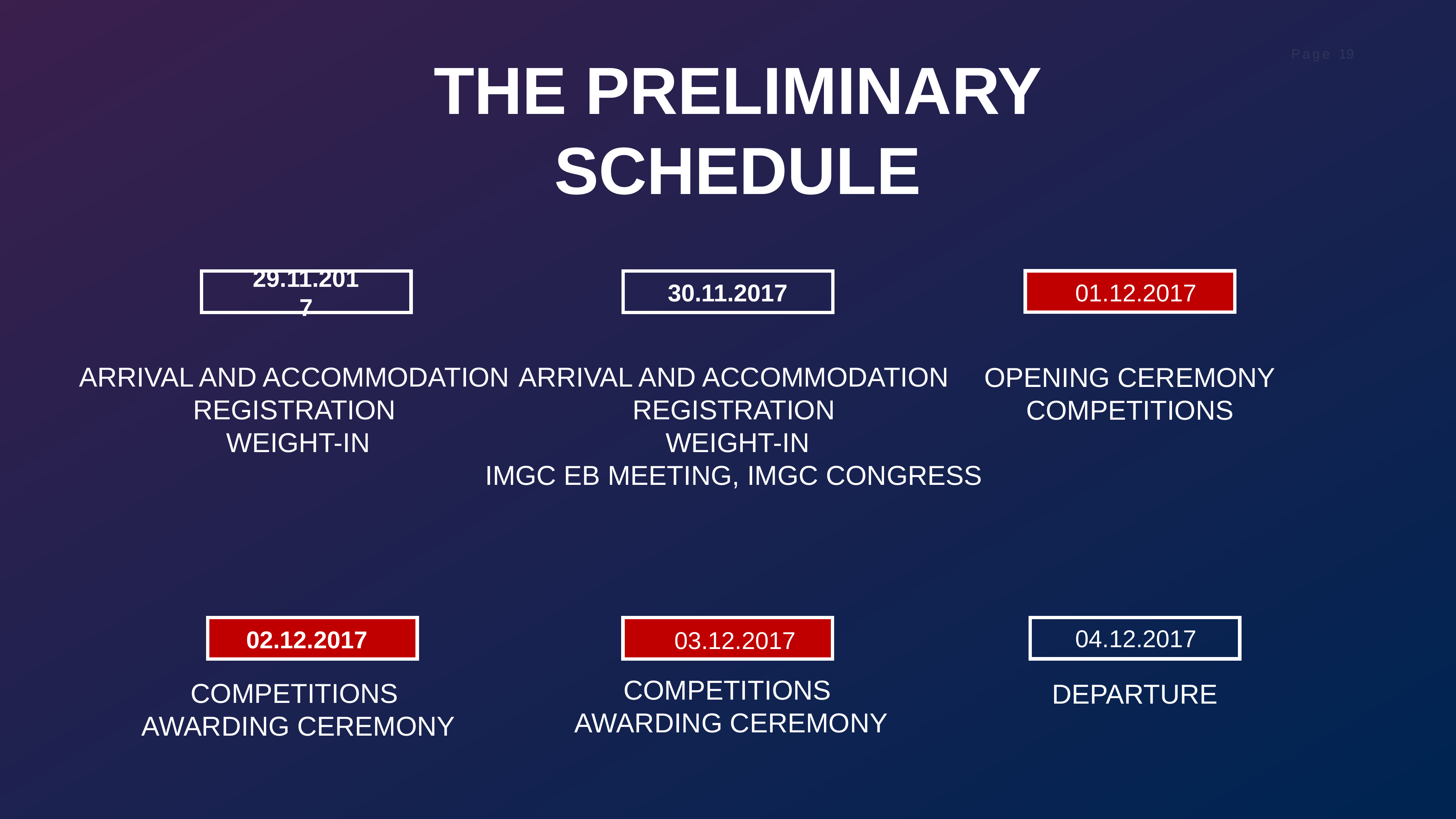

THE PRELIMINARY SCHEDULE

29.11.2017
30.11.2017
01.12.2017
ARRIVAL AND ACCOMMODATION
REGISTRATION
WEIGHT-IN
IMGC EB MEETING, IMGC CONGRESS
ARRIVAL AND ACCOMMODATION
REGISTRATION
WEIGHT-IN
OPENING CEREMONY
COMPETITIONS

04.12.2017
02.12.2017
03.12.2017
COMPETITIONS
AWARDING CEREMONY
COMPETITIONS
AWARDING CEREMONY
DEPARTURE